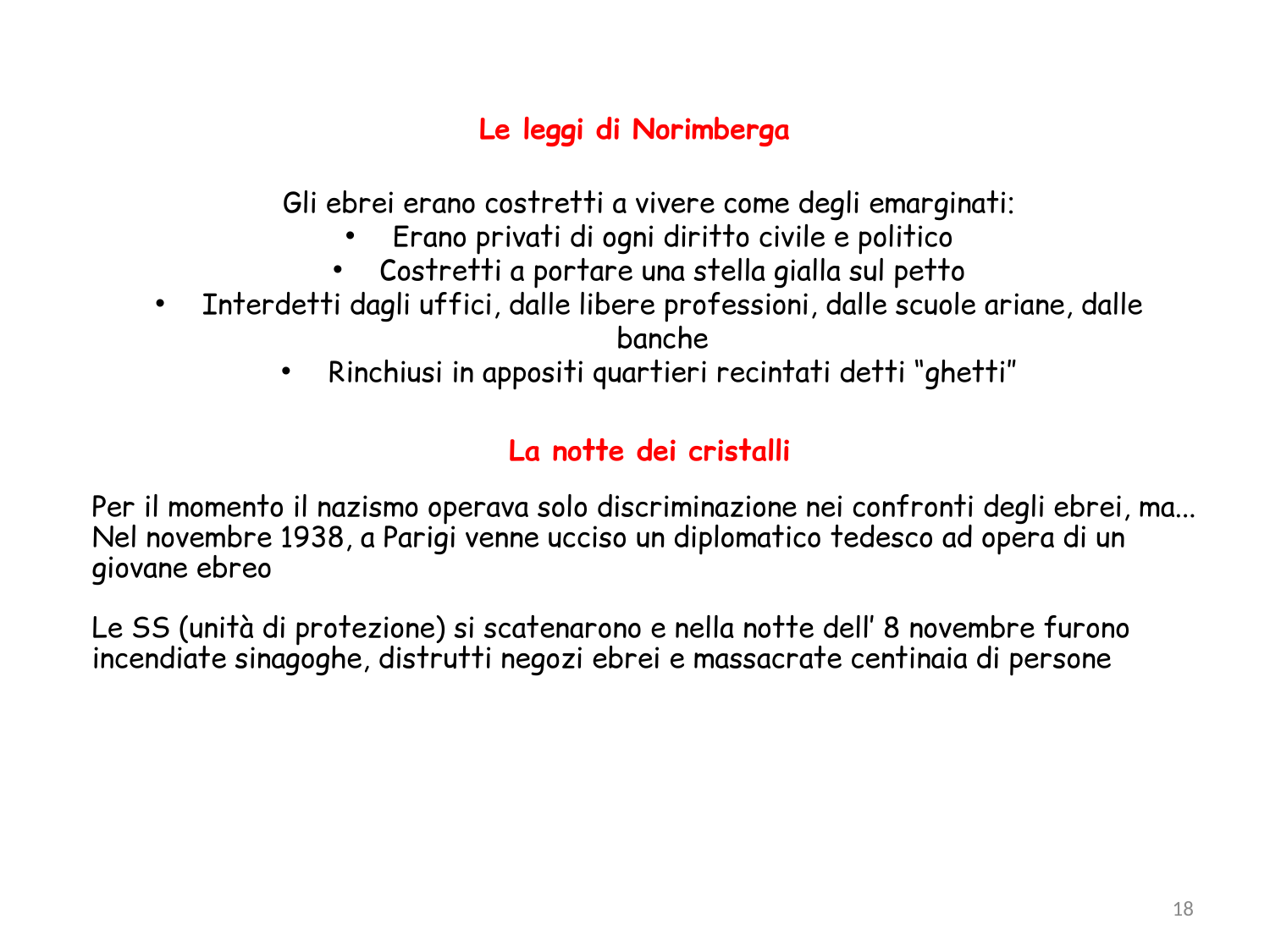

# Le leggi di Norimberga
Gli ebrei erano costretti a vivere come degli emarginati:
  Erano privati di ogni diritto civile e politico
  Costretti a portare una stella gialla sul petto
  Interdetti dagli uffici, dalle libere professioni, dalle scuole ariane, dalle
   banche
  Rinchiusi in appositi quartieri recintati detti “ghetti”
La notte dei cristalli
Per il momento il nazismo operava solo discriminazione nei confronti degli ebrei, ma...
Nel novembre 1938, a Parigi venne ucciso un diplomatico tedesco ad opera di un giovane ebreo

Le SS (unità di protezione) si scatenarono e nella notte dell’ 8 novembre furono incendiate sinagoghe, distrutti negozi ebrei e massacrate centinaia di persone
18